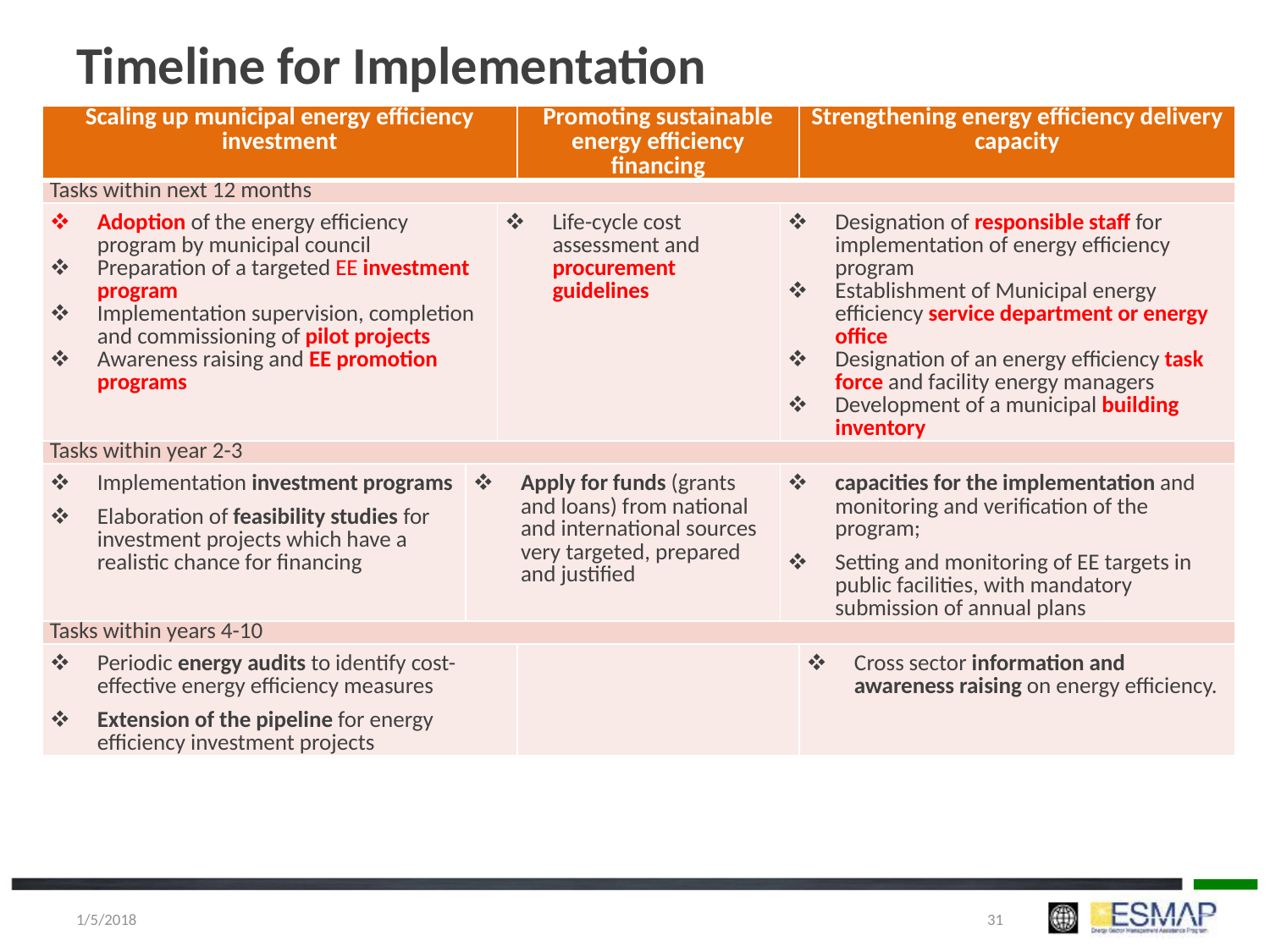

# Timeline for Implementation
| Scaling up municipal energy efficiency investment |  |  | Promoting sustainable energy efficiency financing |  | Strengthening energy efficiency delivery capacity |
| --- | --- | --- | --- | --- | --- |
| Tasks within next 12 months |  |  |  |  |  |
| Adoption of the energy efficiency program by municipal council Preparation of a targeted EE investment program Implementation supervision, completion and commissioning of pilot projects Awareness raising and EE promotion programs |  | Life-cycle cost assessment and procurement guidelines |  | Designation of responsible staff for implementation of energy efficiency program Establishment of Municipal energy efficiency service department or energy office Designation of an energy efficiency task force and facility energy managers Development of a municipal building inventory |  |
| Tasks within year 2-3 |  |  |  |  |  |
| Implementation investment programs Elaboration of feasibility studies for investment projects which have a realistic chance for financing | Apply for funds (grants and loans) from national and international sources very targeted, prepared and justified |  |  | capacities for the implementation and monitoring and verification of the program; Setting and monitoring of EE targets in public facilities, with mandatory submission of annual plans |  |
| Tasks within years 4-10 |  |  |  |  |  |
| Periodic energy audits to identify cost-effective energy efficiency measures Extension of the pipeline for energy efficiency investment projects |  |  |  |  | Cross sector information and awareness raising on energy efficiency. |
1/5/2018
31